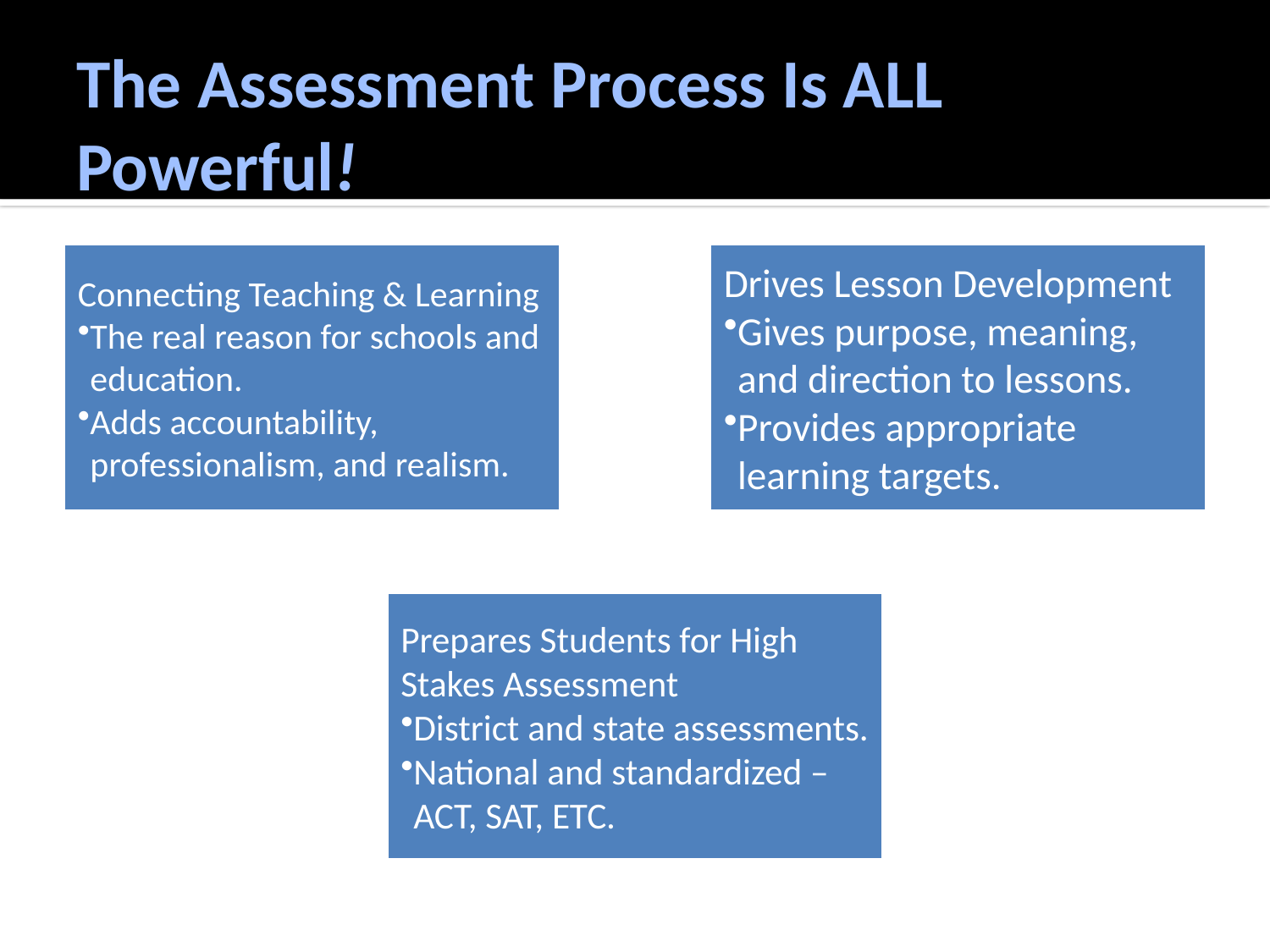

# The Assessment Process Is ALL Powerful!
Connecting Teaching & Learning
The real reason for schools and education.
Adds accountability, professionalism, and realism.
Drives Lesson Development
Gives purpose, meaning, and direction to lessons.
Provides appropriate learning targets.
Prepares Students for High Stakes Assessment
District and state assessments.
National and standardized – ACT, SAT, ETC.